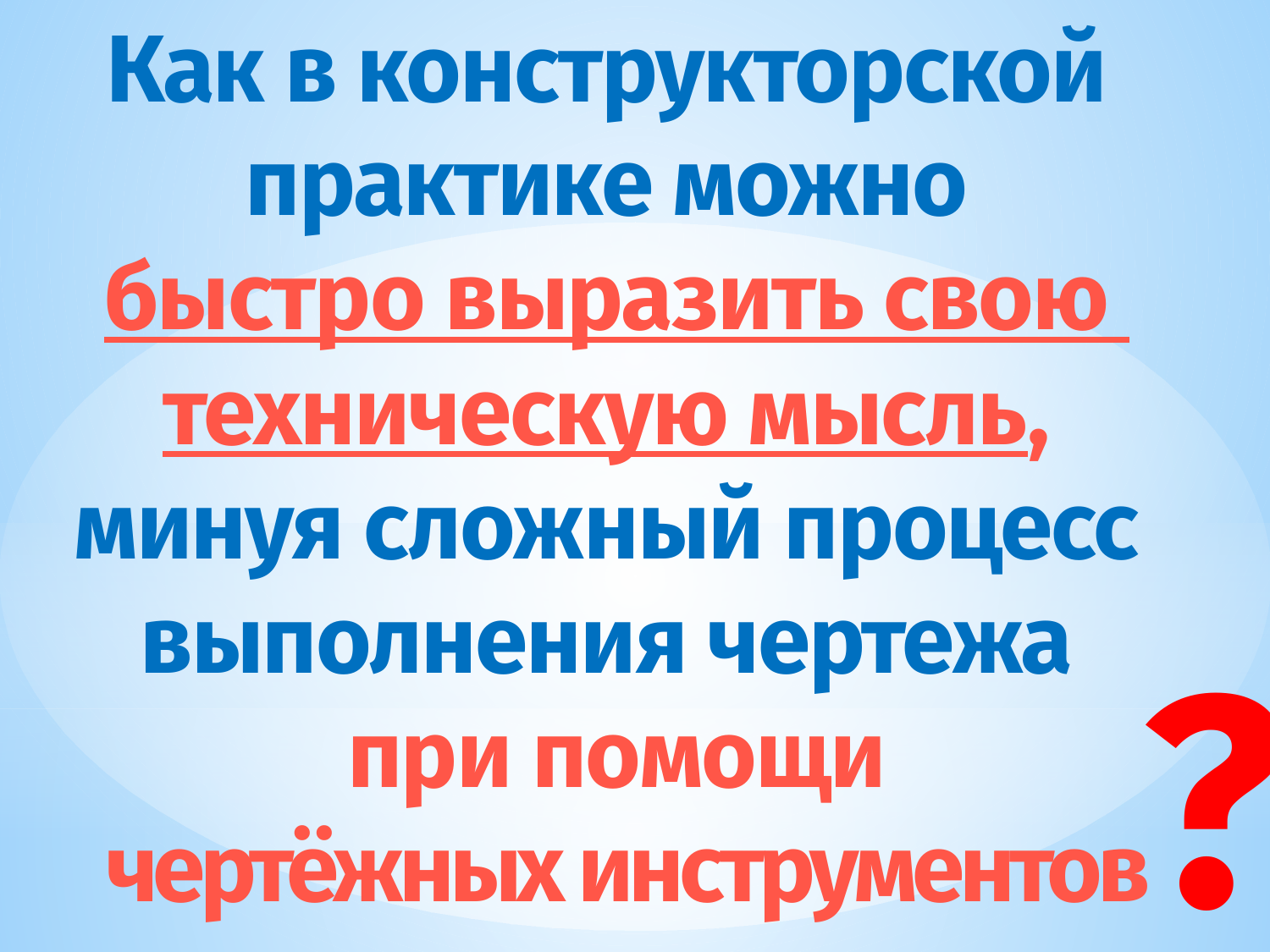

Как в конструкторской
практике можно
быстро выразить свою
техническую мысль,
минуя сложный процесс
выполнения чертежа
при помощи
 чертёжных инструментов
?